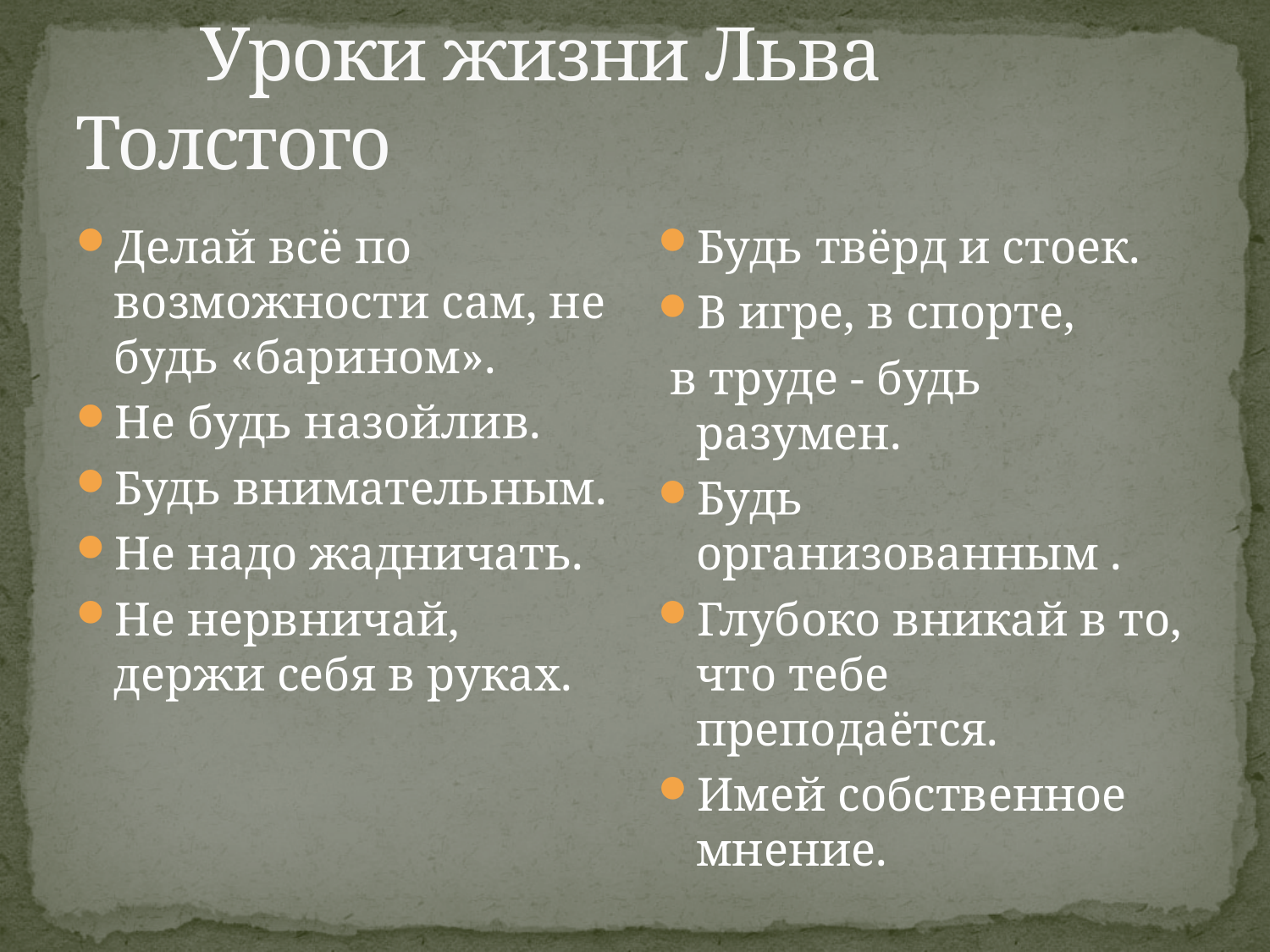

# Уроки жизни Льва Толстого
Делай всё по возможности сам, не будь «барином».
Не будь назойлив.
Будь внимательным.
Не надо жадничать.
Не нервничай, держи себя в руках.

Будь твёрд и стоек.
В игре, в спорте,
 в труде - будь разумен.
Будь организованным .
Глубоко вникай в то, что тебе преподаётся.
Имей собственное мнение.